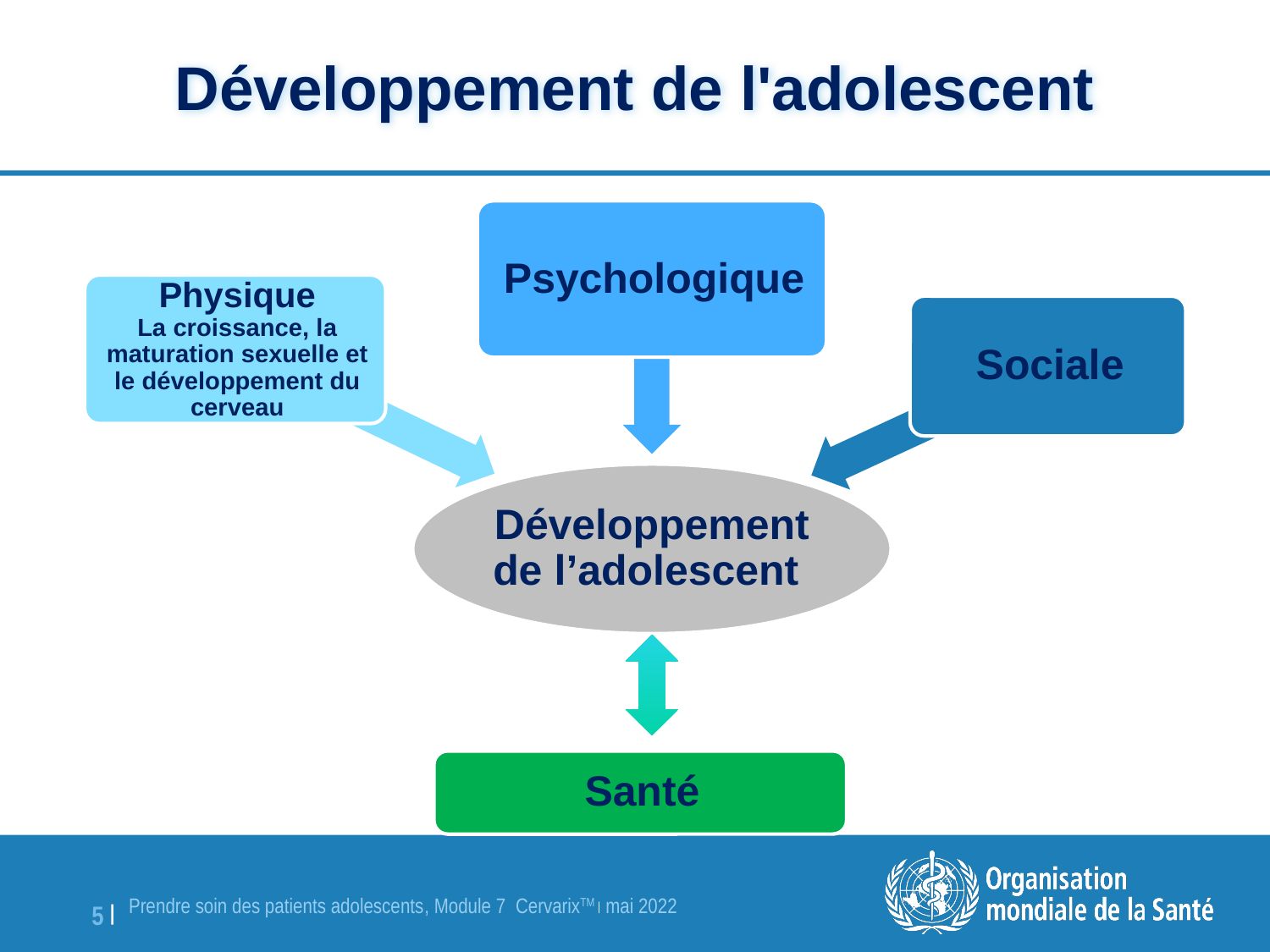

# Développement de l'adolescent
Développement de l’adolescent
Physique
La croissance, la maturation sexuelle et le développement du cerveau
Psychologique
Sociale

Santé